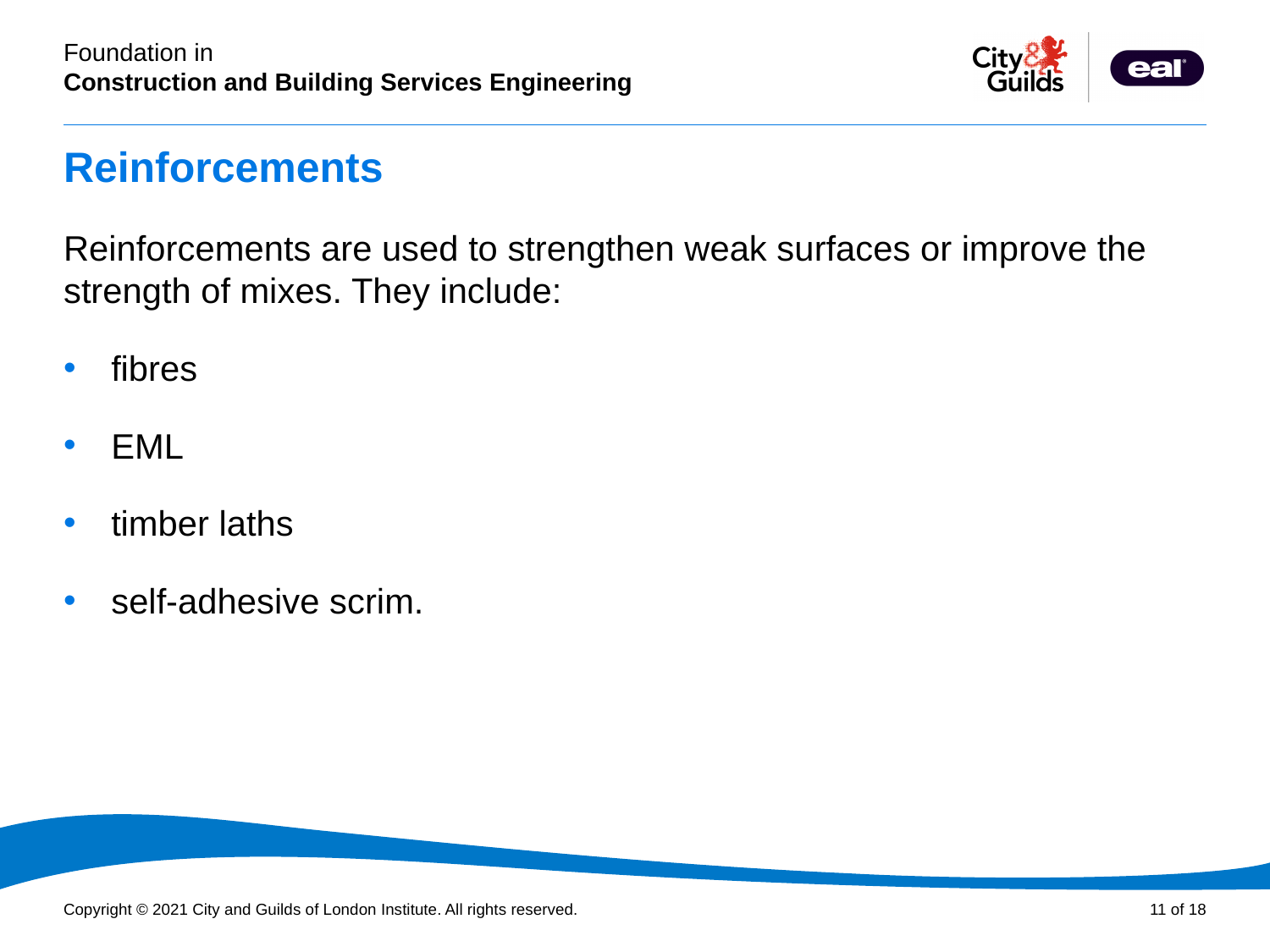

# Reinforcements
Reinforcements are used to strengthen weak surfaces or improve the strength of mixes. They include:
fibres
EML
timber laths
self-adhesive scrim.